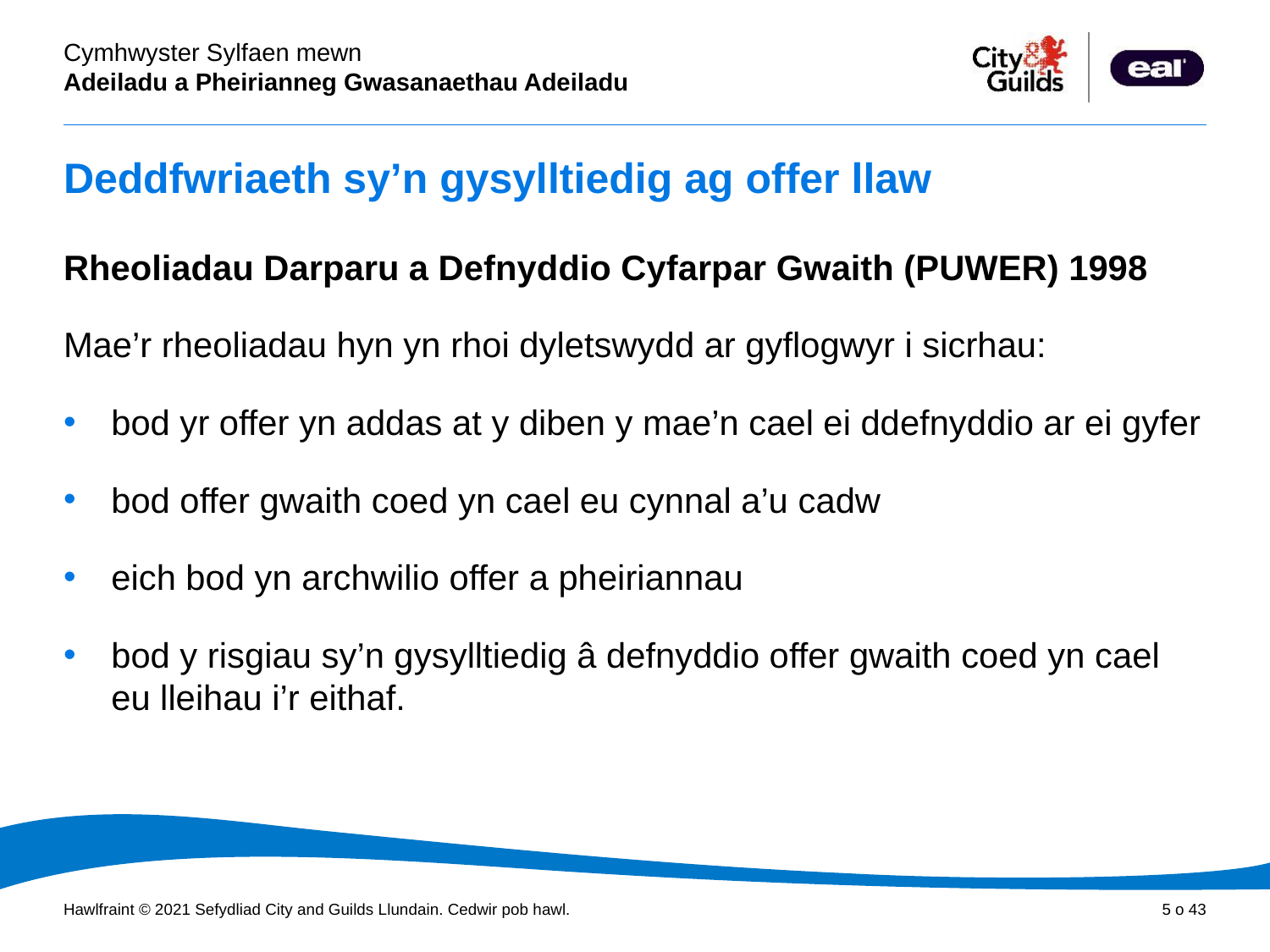

# Deddfwriaeth sy’n gysylltiedig ag offer llaw

Rheoliadau Darparu a Defnyddio Cyfarpar Gwaith (PUWER) 1998
Mae’r rheoliadau hyn yn rhoi dyletswydd ar gyflogwyr i sicrhau:
bod yr offer yn addas at y diben y mae’n cael ei ddefnyddio ar ei gyfer
bod offer gwaith coed yn cael eu cynnal a’u cadw
eich bod yn archwilio offer a pheiriannau
bod y risgiau sy’n gysylltiedig â defnyddio offer gwaith coed yn cael eu lleihau i’r eithaf.